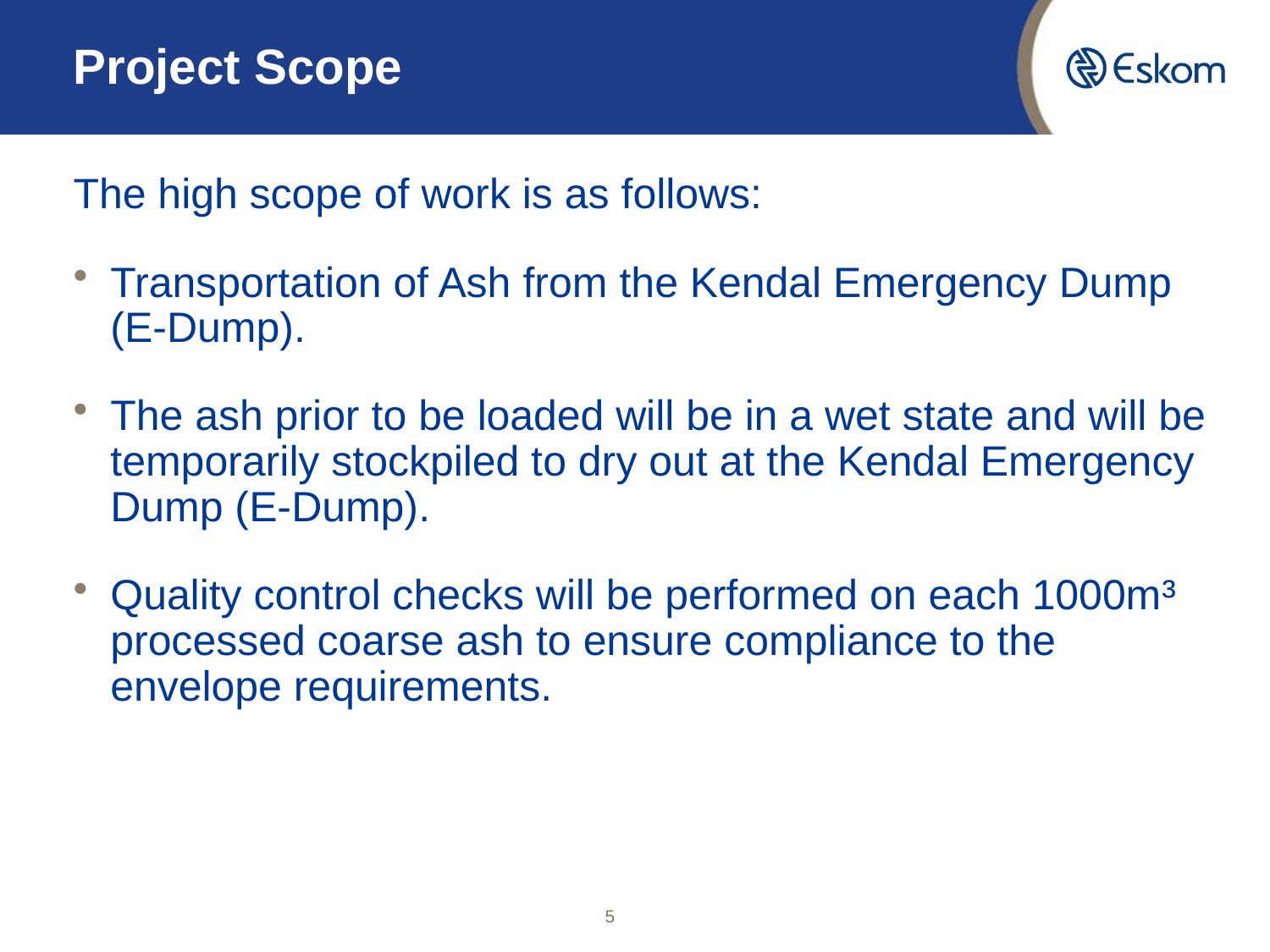

# Project Scope
The high scope of work is as follows:
Transportation of Ash from the Kendal Emergency Dump (E-Dump).
The ash prior to be loaded will be in a wet state and will be temporarily stockpiled to dry out at the Kendal Emergency Dump (E-Dump).
Quality control checks will be performed on each 1000m³ processed coarse ash to ensure compliance to the envelope requirements.

5